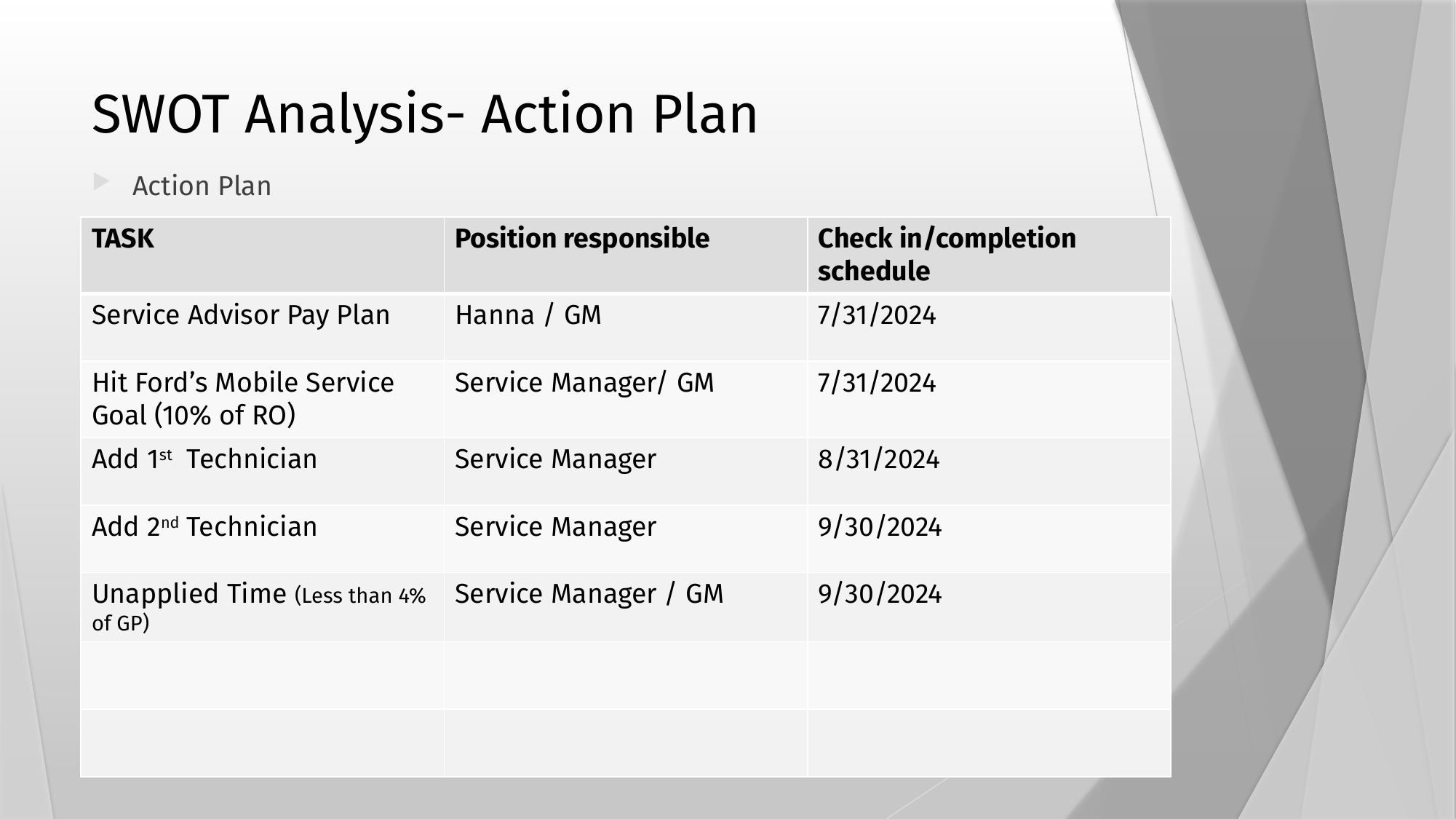

# SWOT Analysis- Action Plan
Action Plan

| TASK | Position responsible | Check in/completion schedule |
| --- | --- | --- |
| Service Advisor Pay Plan | Hanna / GM | 7/31/2024 |
| Hit Ford’s Mobile Service Goal (10% of RO) | Service Manager/ GM | 7/31/2024 |
| Add 1st Technician | Service Manager | 8/31/2024 |
| Add 2nd Technician | Service Manager | 9/30/2024 |
| Unapplied Time (Less than 4% of GP) | Service Manager / GM | 9/30/2024 |
|  |  |  |
|  |  |  |